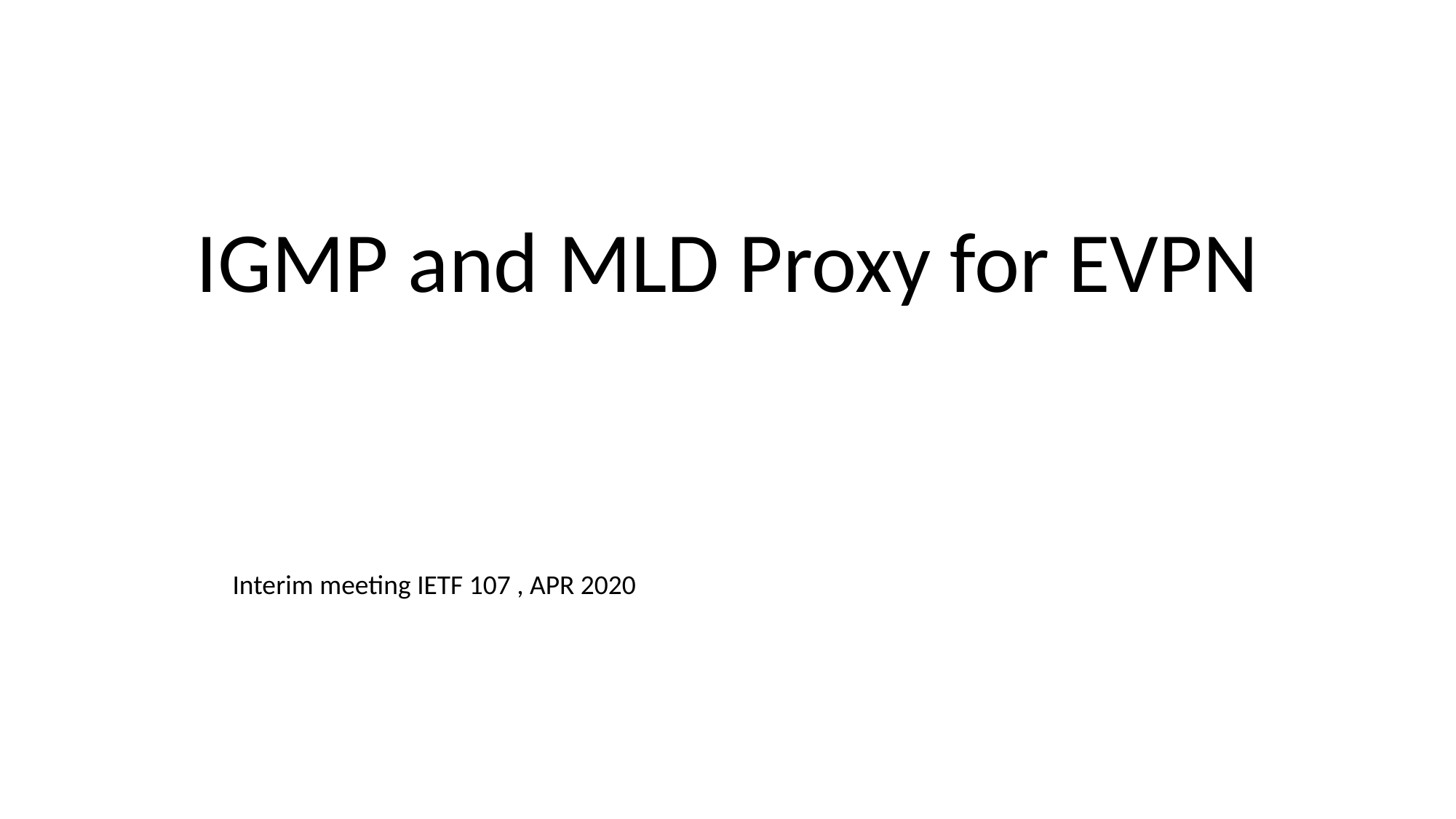

# IGMP and MLD Proxy for EVPN
Interim meeting IETF 107 , APR 2020